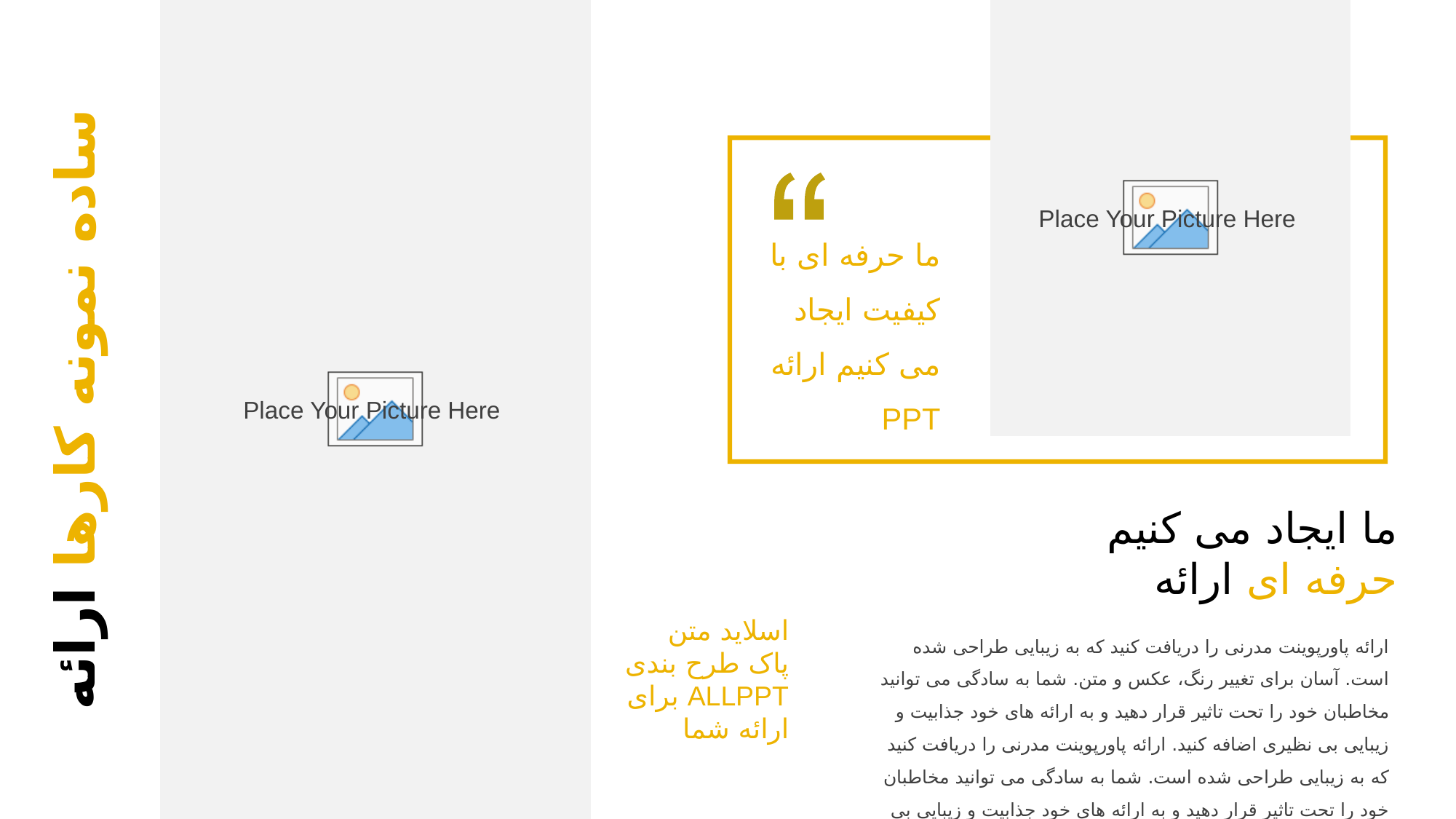

ما حرفه ای با کیفیت ایجاد می کنیم ارائه PPT
ساده نمونه کارها ارائه
ما ایجاد می کنیم
حرفه ای ارائه
اسلاید متن پاک طرح بندی ALLPPT برای ارائه شما
ارائه پاورپوینت مدرنی را دریافت کنید که به زیبایی طراحی شده است. آسان برای تغییر رنگ، عکس و متن. شما به سادگی می توانید مخاطبان خود را تحت تاثیر قرار دهید و به ارائه های خود جذابیت و زیبایی بی نظیری اضافه کنید. ارائه پاورپوینت مدرنی را دریافت کنید که به زیبایی طراحی شده است. شما به سادگی می توانید مخاطبان خود را تحت تاثیر قرار دهید و به ارائه های خود جذابیت و زیبایی بی نظیری اضافه کنید.